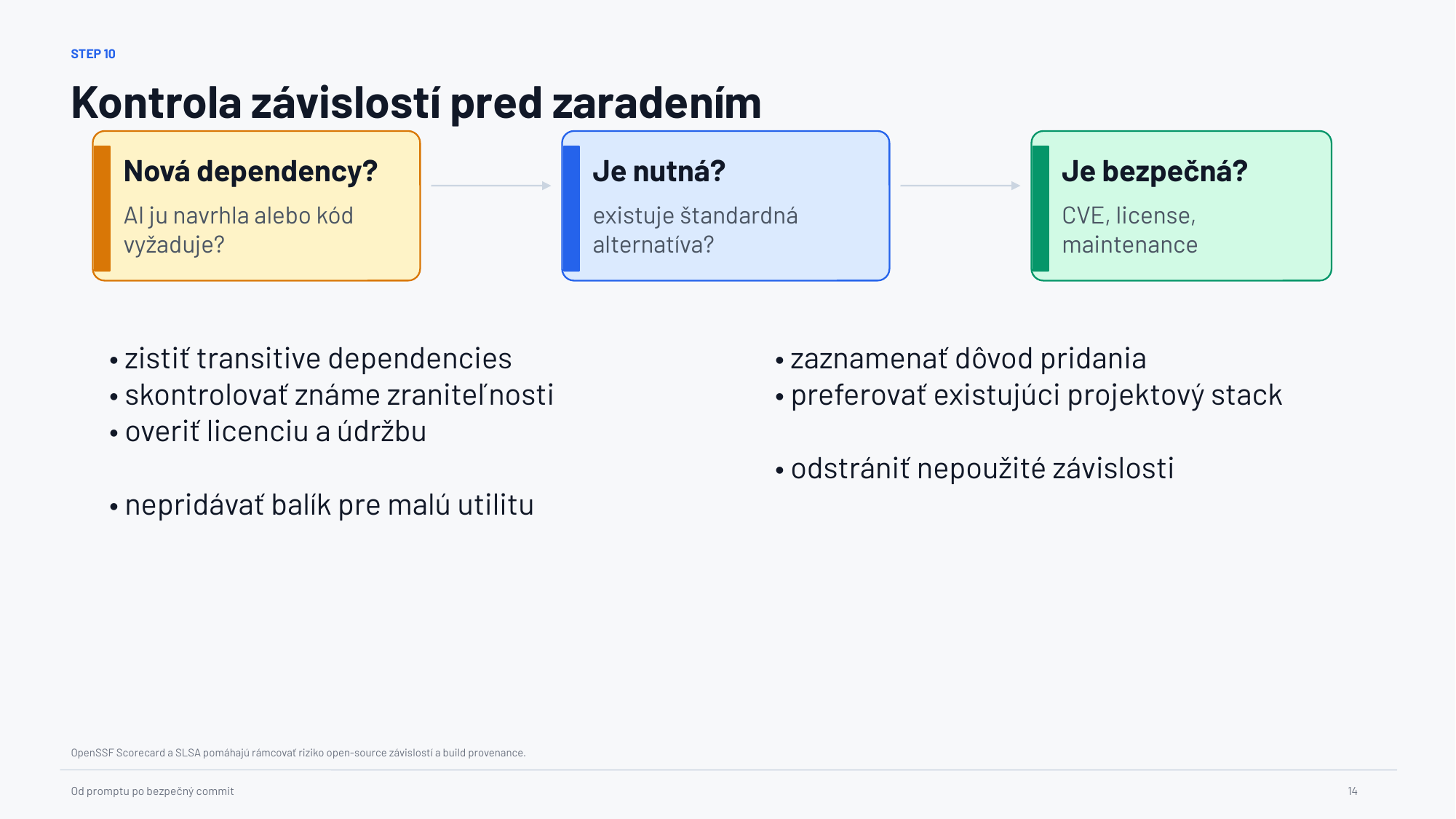

STEP 10
Kontrola závislostí pred zaradením

Nová dependency?
Je nutná?
Je bezpečná?

AI ju navrhla alebo kód vyžaduje?
existuje štandardná alternatíva?
CVE, license, maintenance
• zaznamenať dôvod pridania
• preferovať existujúci projektový stack
• odstrániť nepoužité závislosti
• zistiť transitive dependencies
• skontrolovať známe zraniteľnosti
• overiť licenciu a údržbu
• nepridávať balík pre malú utilitu
OpenSSF Scorecard a SLSA pomáhajú rámcovať riziko open-source závislostí a build provenance.
14